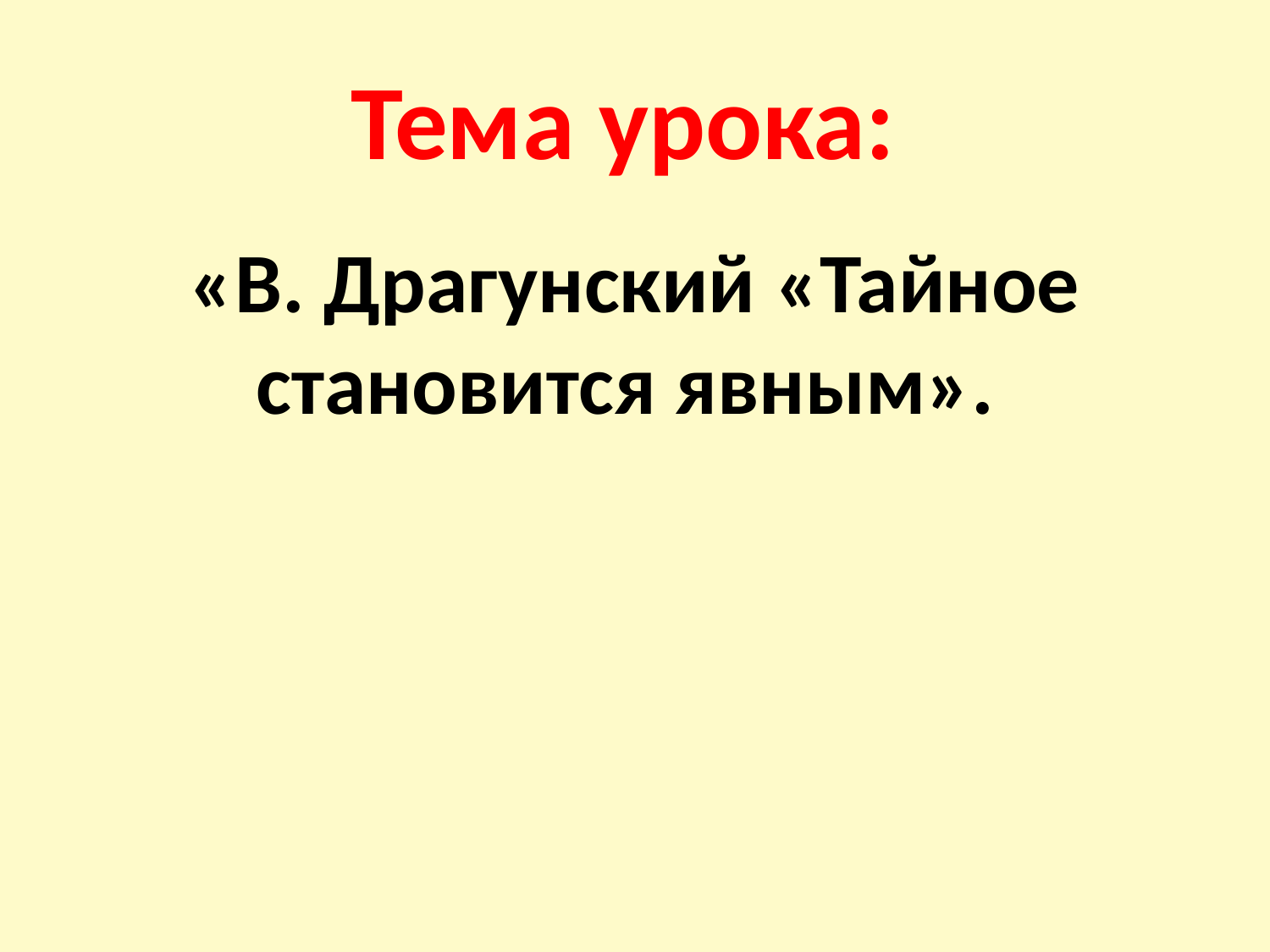

# Тема урока:
«В. Драгунский «Тайное становится явным».